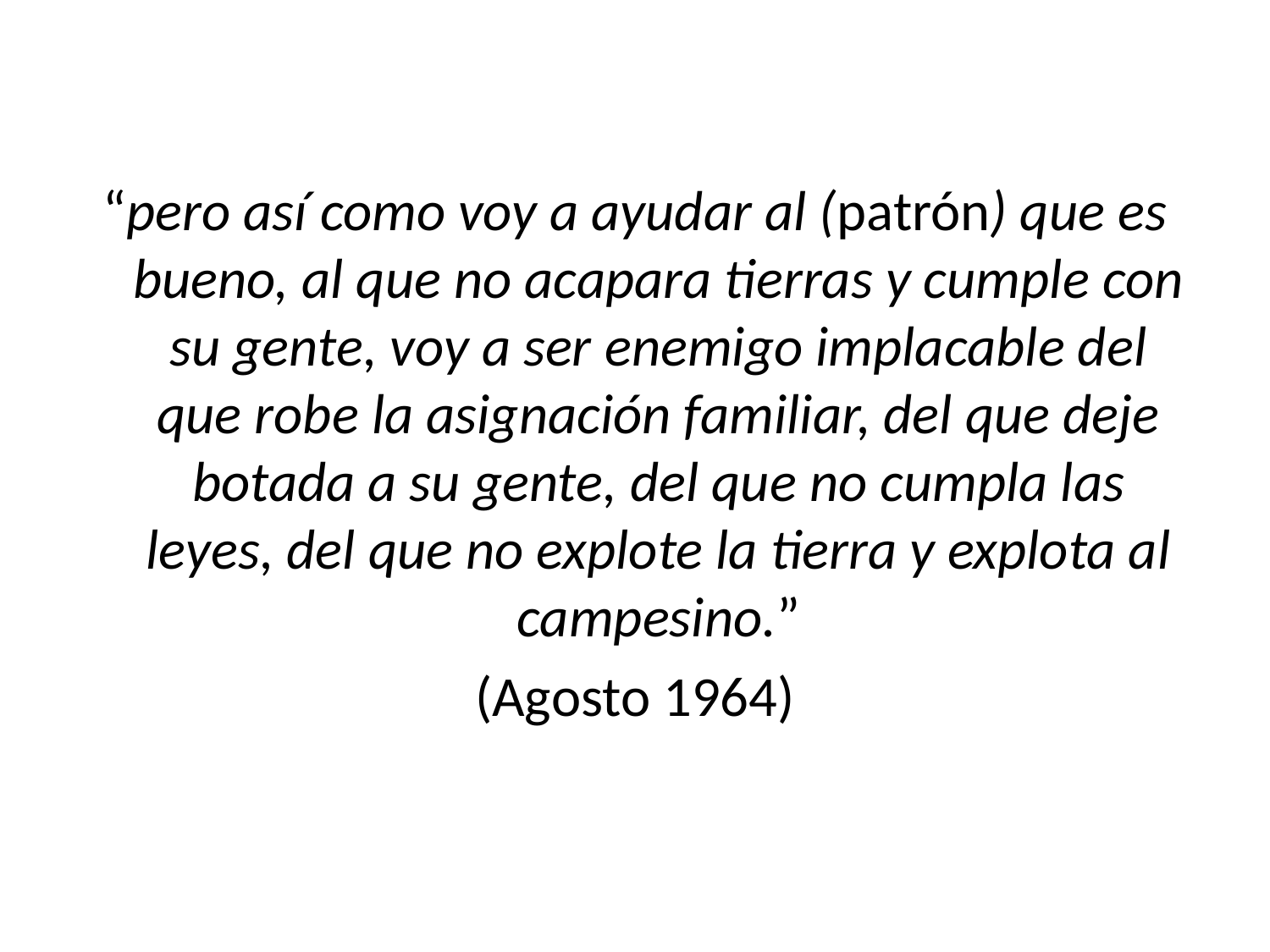

“pero así como voy a ayudar al (patrón) que es bueno, al que no acapara tierras y cumple con su gente, voy a ser enemigo implacable del que robe la asignación familiar, del que deje botada a su gente, del que no cumpla las leyes, del que no explote la tierra y explota al campesino.”
(Agosto 1964)